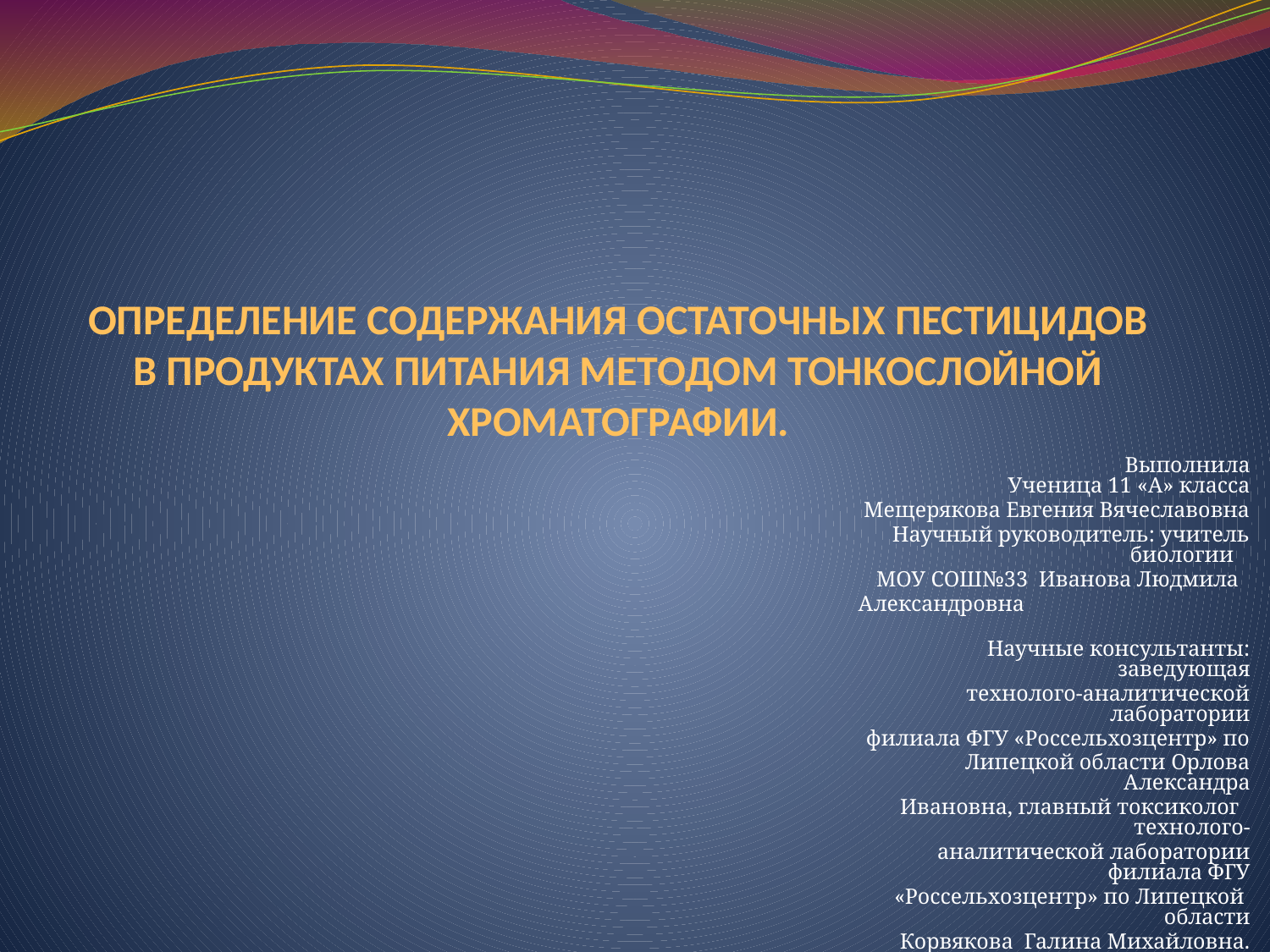

# ОПРЕДЕЛЕНИЕ СОДЕРЖАНИЯ ОСТАТОЧНЫХ ПЕСТИЦИДОВ В ПРОДУКТАХ ПИТАНИЯ МЕТОДОМ ТОНКОСЛОЙНОЙ ХРОМАТОГРАФИИ.

                                                                                        Выполнила Ученица 11 «А» класса
                                                        Мещерякова Евгения Вячеславовна
                                                        Научный руководитель: учитель биологии
                                                        МОУ СОШ№33  Иванова Людмила
                                                        Александровна
                                                        Научные консультанты: заведующая
                                                        технолого-аналитической лаборатории
                                                        филиала ФГУ «Россельхозцентр» по
                                                        Липецкой области Орлова Александра
                                                         Ивановна, главный токсиколог   технолого-
                                                         аналитической лаборатории филиала ФГУ
                                                         «Россельхозцентр» по Липецкой  области
                                                           Корвякова  Галина Михайловна.

Липецк – 2010